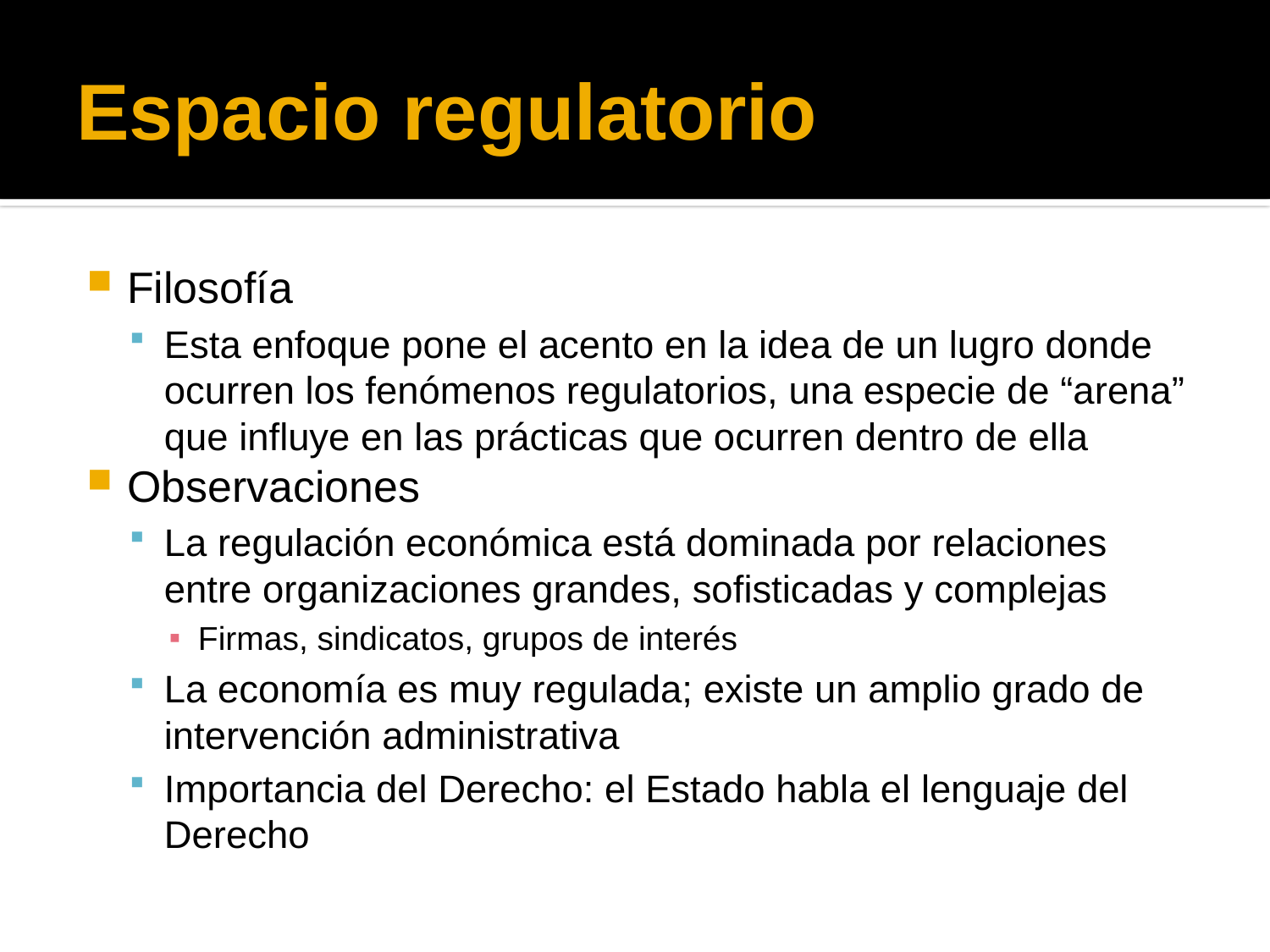

# Espacio regulatorio
Filosofía
Esta enfoque pone el acento en la idea de un lugro donde ocurren los fenómenos regulatorios, una especie de “arena” que influye en las prácticas que ocurren dentro de ella
Observaciones
La regulación económica está dominada por relaciones entre organizaciones grandes, sofisticadas y complejas
Firmas, sindicatos, grupos de interés
La economía es muy regulada; existe un amplio grado de intervención administrativa
Importancia del Derecho: el Estado habla el lenguaje del Derecho